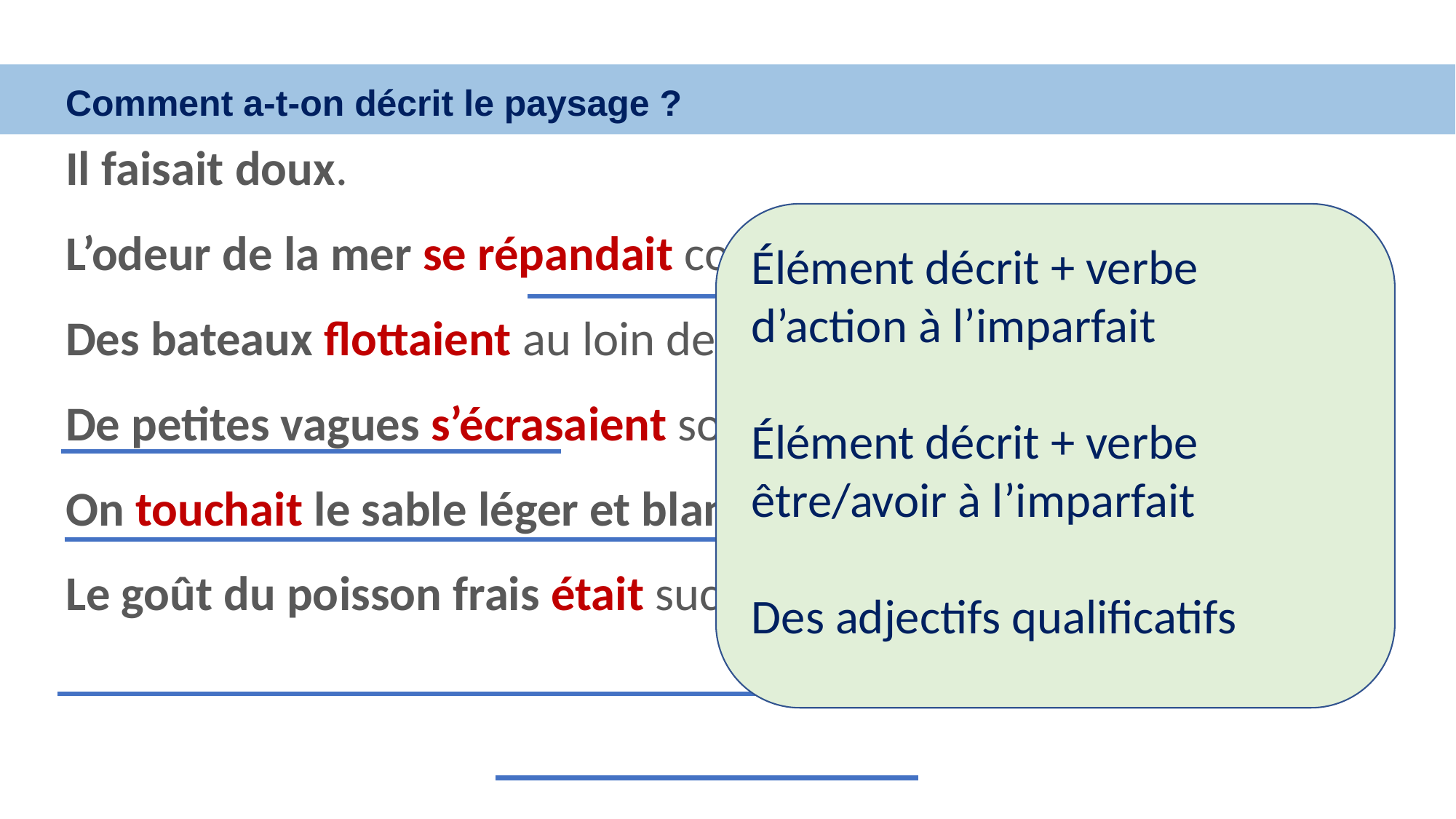

Comment a-t-on décrit le paysage ?
Il faisait doux.
L’odeur de la mer se répandait comme un parfum frais.
Des bateaux flottaient au loin devant nous.
De petites vagues s’écrasaient sous nos pieds sur la plage !
On touchait le sable léger et blanc avec nos pieds.
Le goût du poisson frais était succulent !
Élément décrit + verbe d’action à l’imparfait

Élément décrit + verbe être/avoir à l’imparfait

Des adjectifs qualificatifs